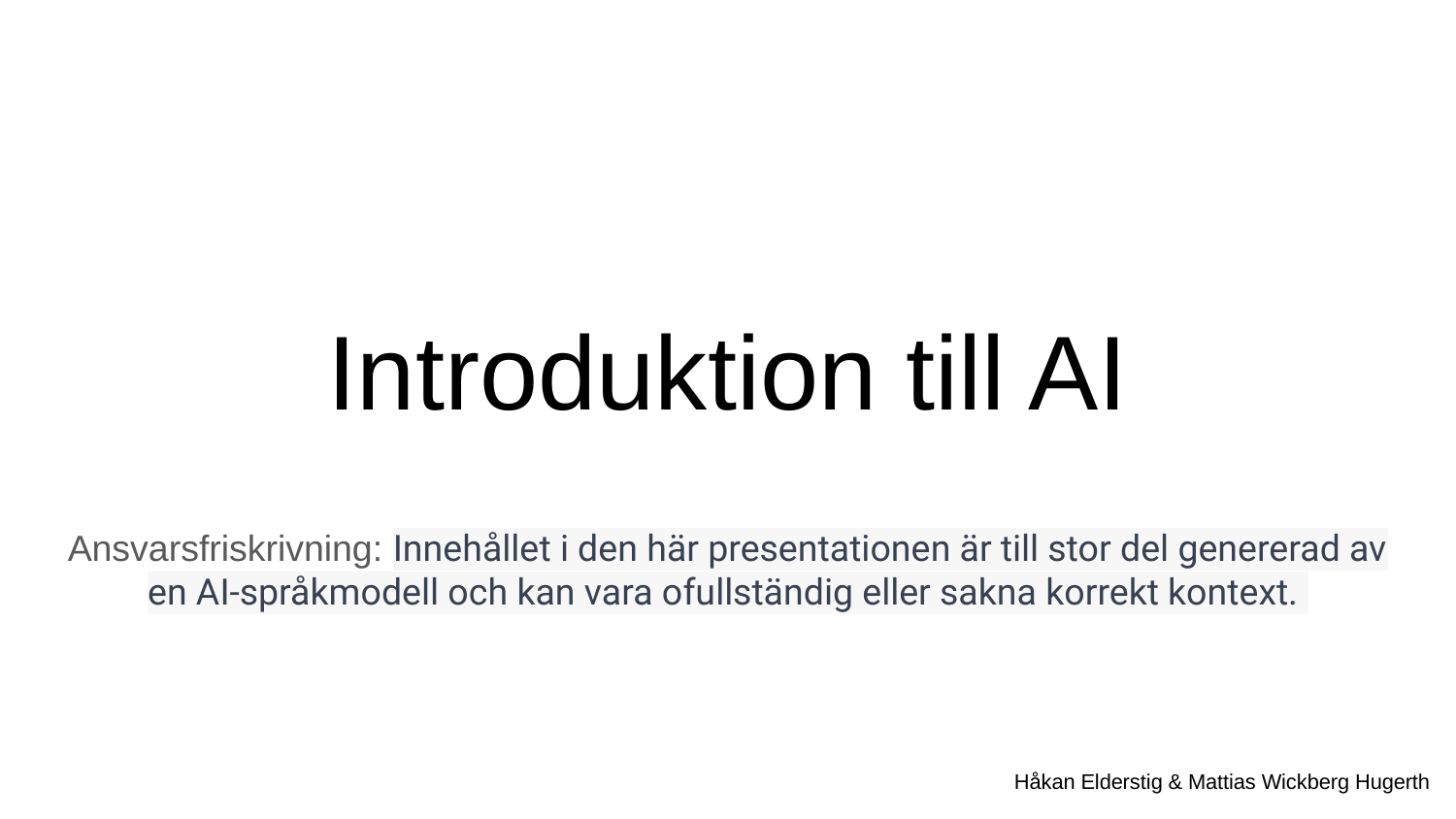

# Introduktion till AI
Ansvarsfriskrivning: Innehållet i den här presentationen är till stor del genererad av en AI-språkmodell och kan vara ofullständig eller sakna korrekt kontext.

Håkan Elderstig & Mattias Wickberg Hugerth